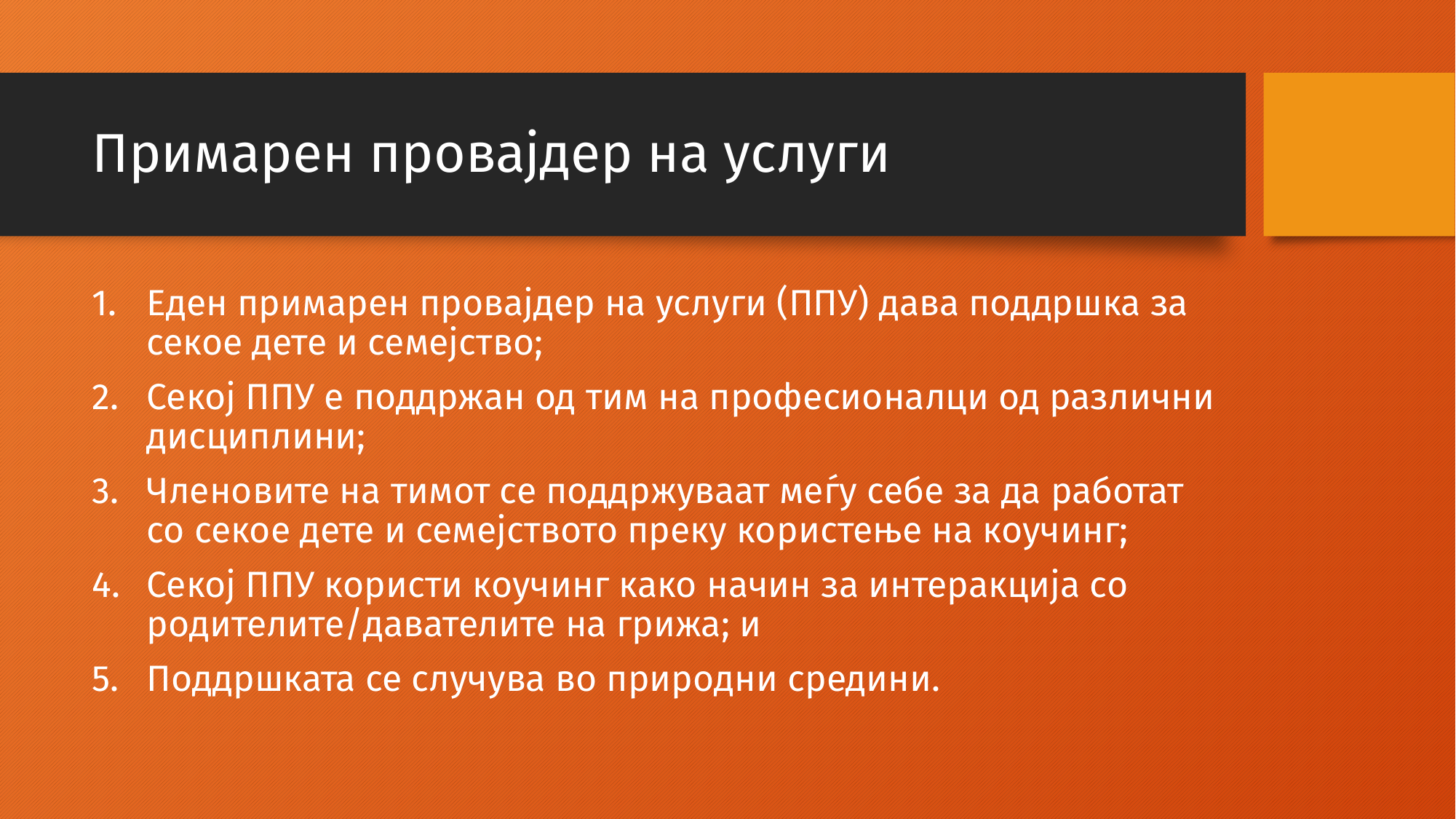

# Примарен провајдер на услуги
Еден примарен провајдер на услуги (ППУ) дава поддршка за секое дете и семејство;
Секој ППУ е поддржан од тим на професионалци од различни дисциплини;
Членовите на тимот се поддржуваат меѓу себе за да работат со секое дете и семејството преку користење на коучинг;
Секој ППУ користи коучинг како начин за интеракција со родителите/давателите на грижа; и
Поддршката се случува во природни средини.